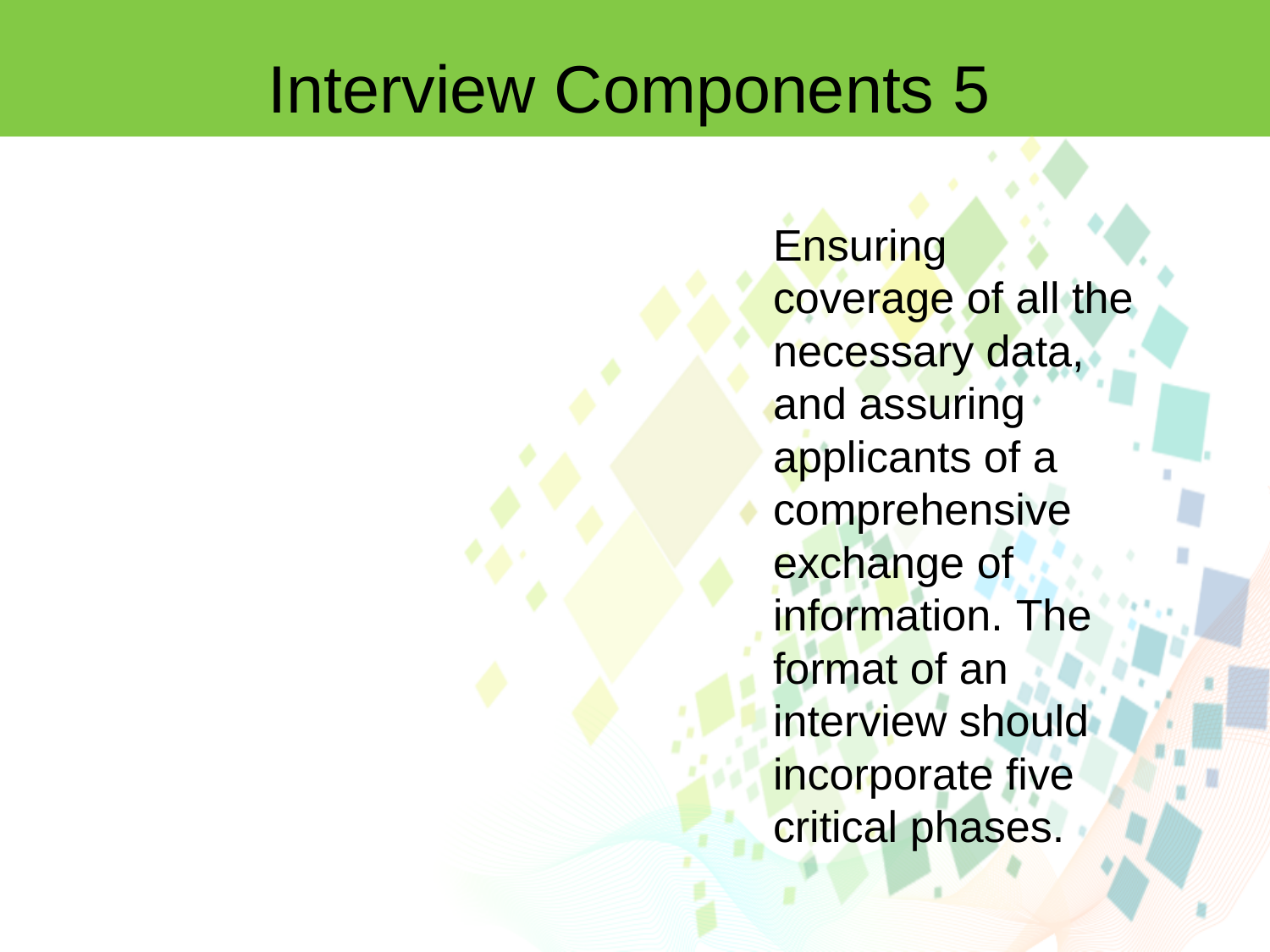

Interview Components 5
Ensuring
coverage of all the necessary data, and assuring applicants of a comprehensive exchange of information. The format of an interview should incorporate five critical phases.